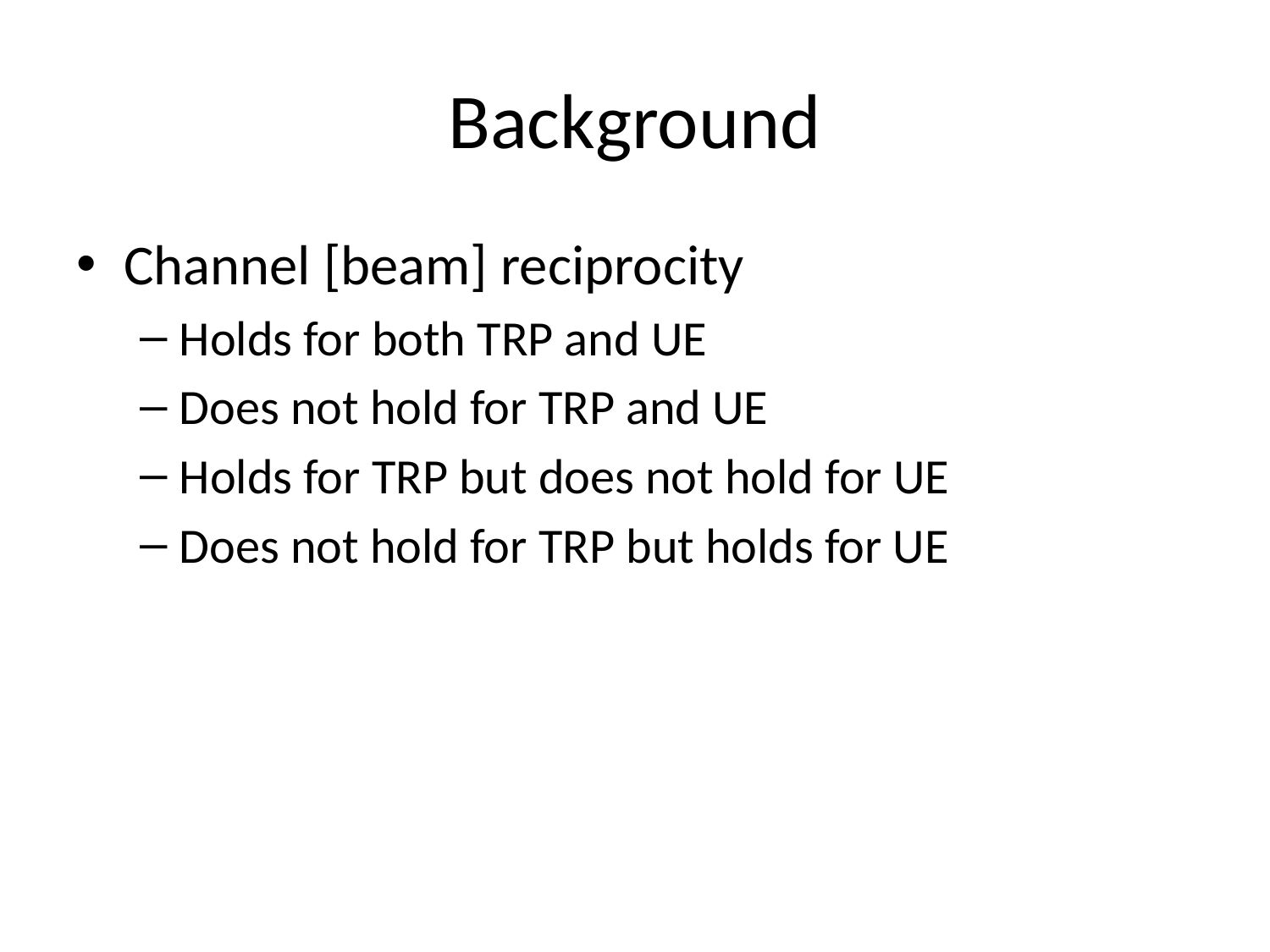

# Background
Channel [beam] reciprocity
Holds for both TRP and UE
Does not hold for TRP and UE
Holds for TRP but does not hold for UE
Does not hold for TRP but holds for UE